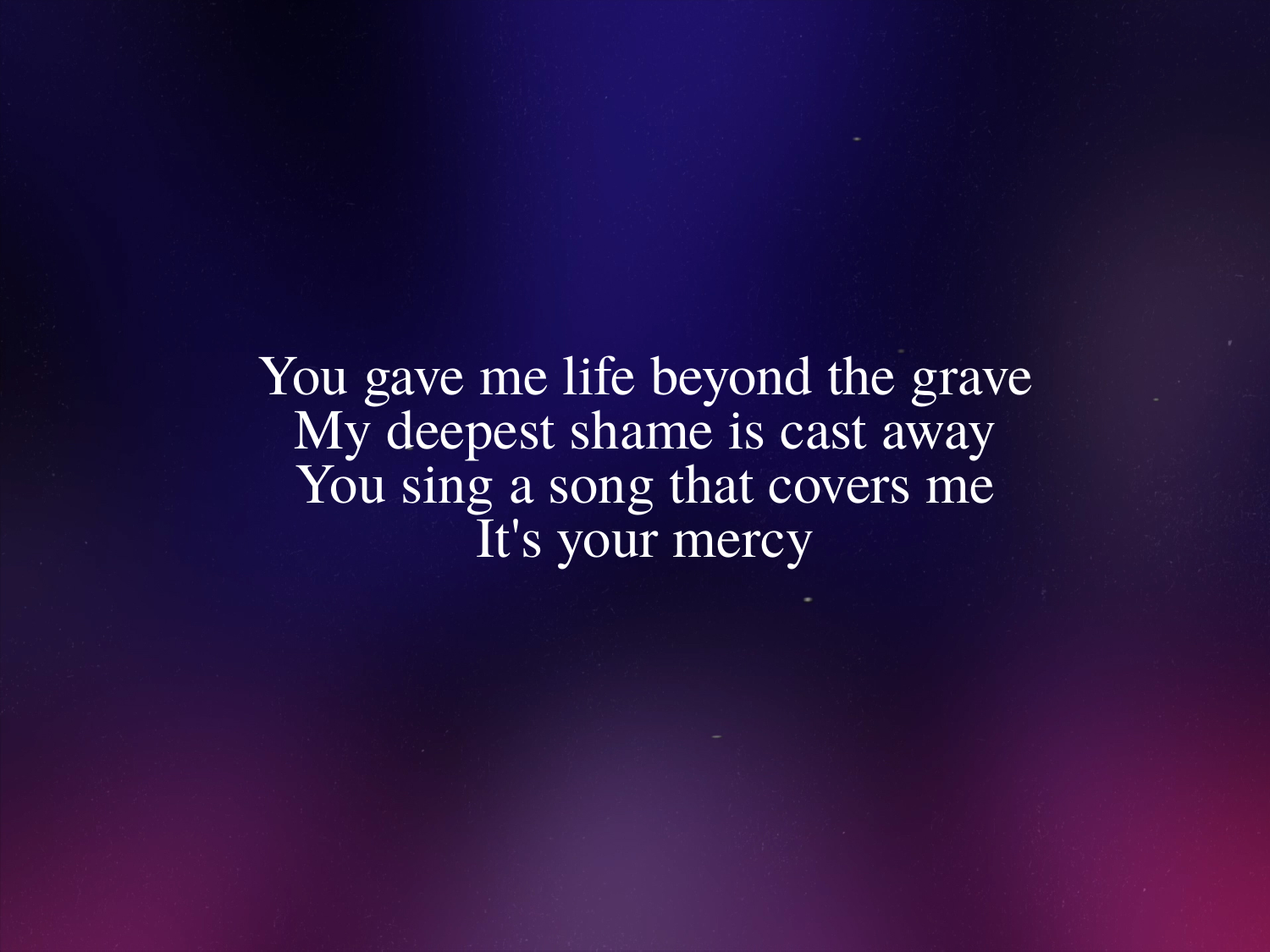

# You gave me life beyond the grave My deepest shame is cast away You sing a song that covers me It's your mercy